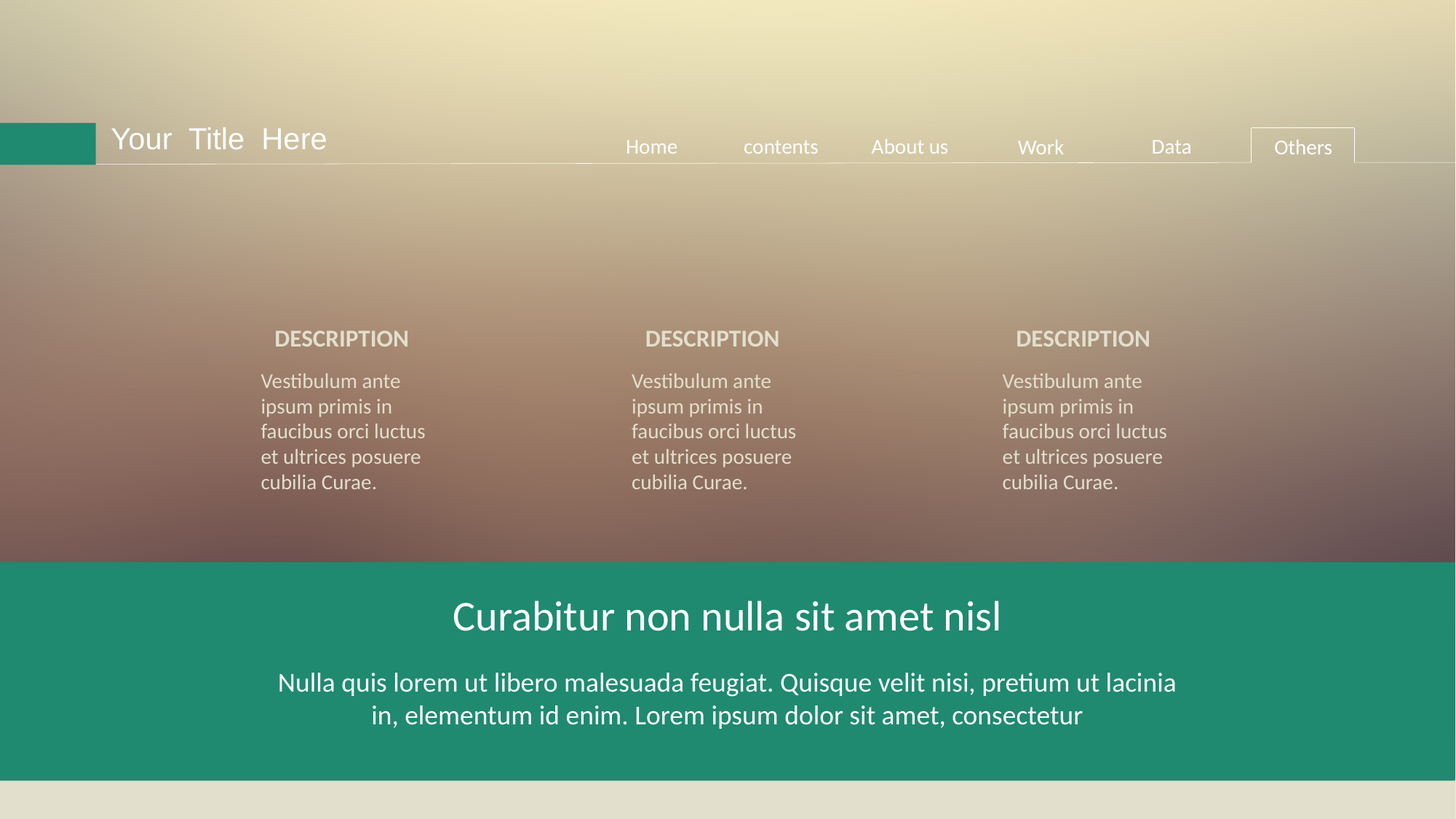

Your  Title  Here

Home
contents
About us
Data

Work
Others

DESCRIPTION
DESCRIPTION
DESCRIPTION
Vestibulum ante ipsum primis in faucibus orci luctus et ultrices posuere cubilia Curae.
Vestibulum ante ipsum primis in faucibus orci luctus et ultrices posuere cubilia Curae.
Vestibulum ante ipsum primis in faucibus orci luctus et ultrices posuere cubilia Curae.

Curabitur non nulla sit amet nisl
Nulla quis lorem ut libero malesuada feugiat. Quisque velit nisi, pretium ut lacinia in, elementum id enim. Lorem ipsum dolor sit amet, consectetur